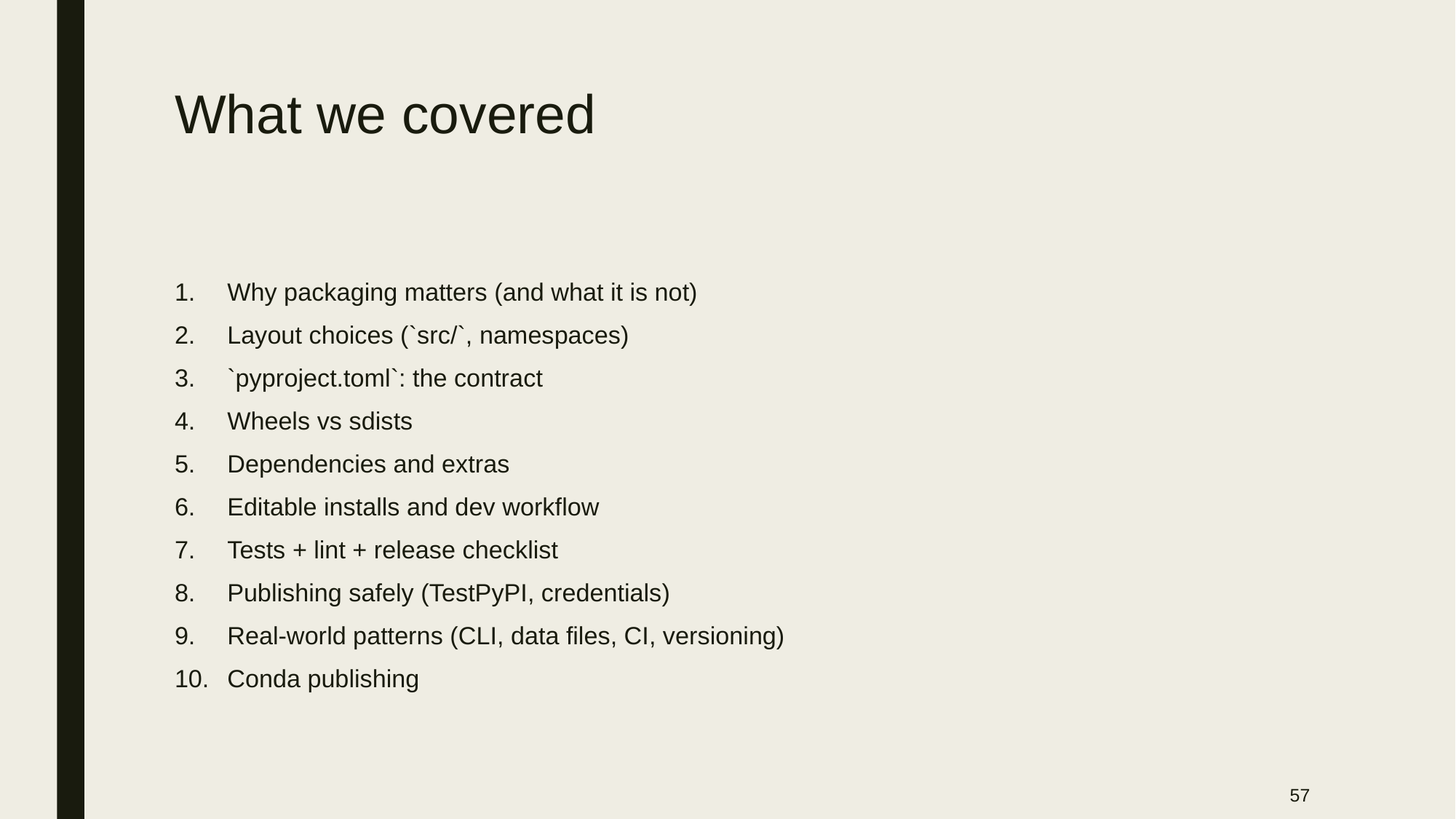

# What we covered
Why packaging matters (and what it is not)
Layout choices (`src/`, namespaces)
`pyproject.toml`: the contract
Wheels vs sdists
Dependencies and extras
Editable installs and dev workflow
Tests + lint + release checklist
Publishing safely (TestPyPI, credentials)
Real-world patterns (CLI, data files, CI, versioning)
Conda publishing
57